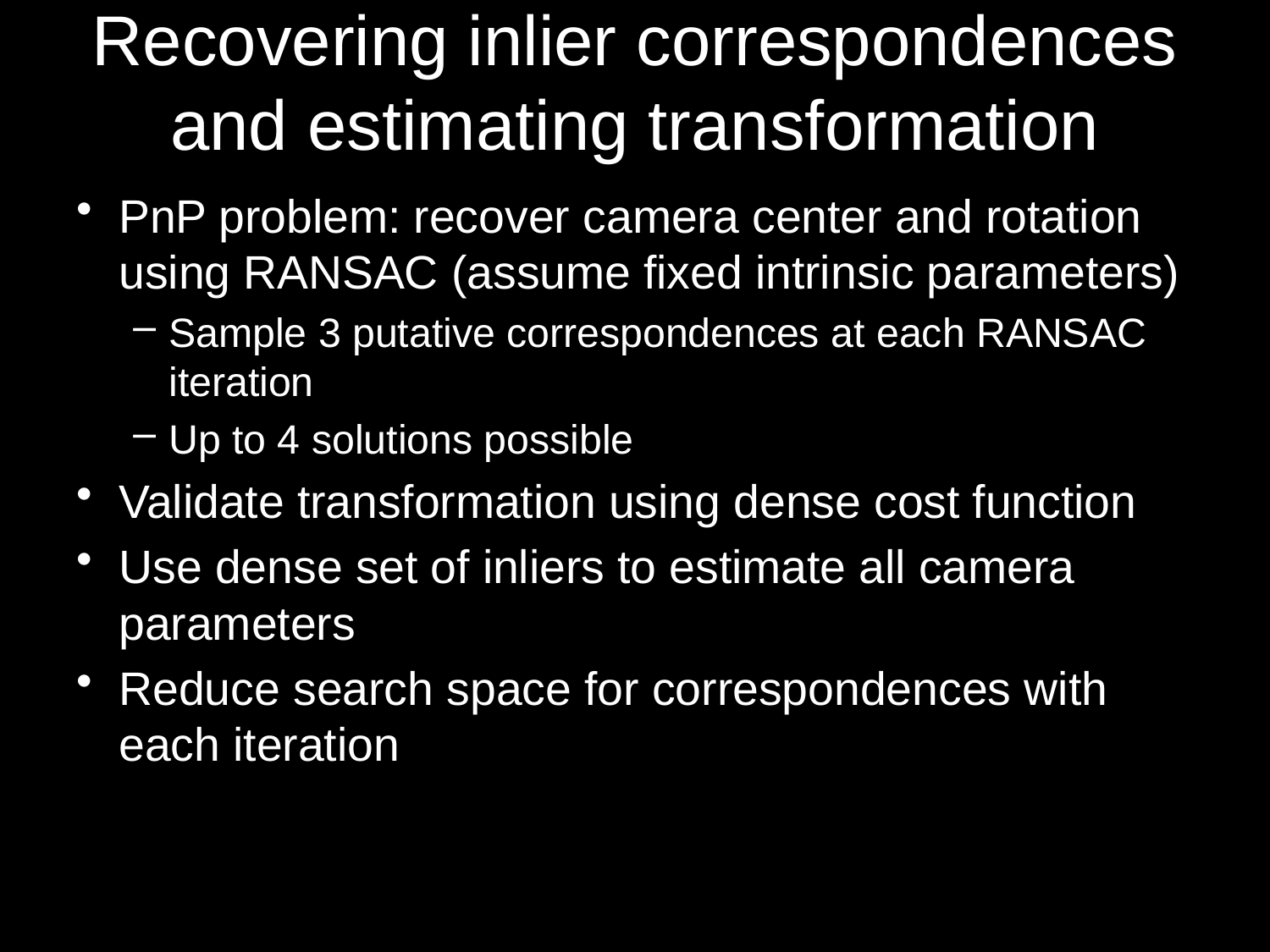

# Recovering inlier correspondences and estimating transformation
PnP problem: recover camera center and rotation using RANSAC (assume fixed intrinsic parameters)
Sample 3 putative correspondences at each RANSAC iteration
Up to 4 solutions possible
Validate transformation using dense cost function
Use dense set of inliers to estimate all camera parameters
Reduce search space for correspondences with each iteration